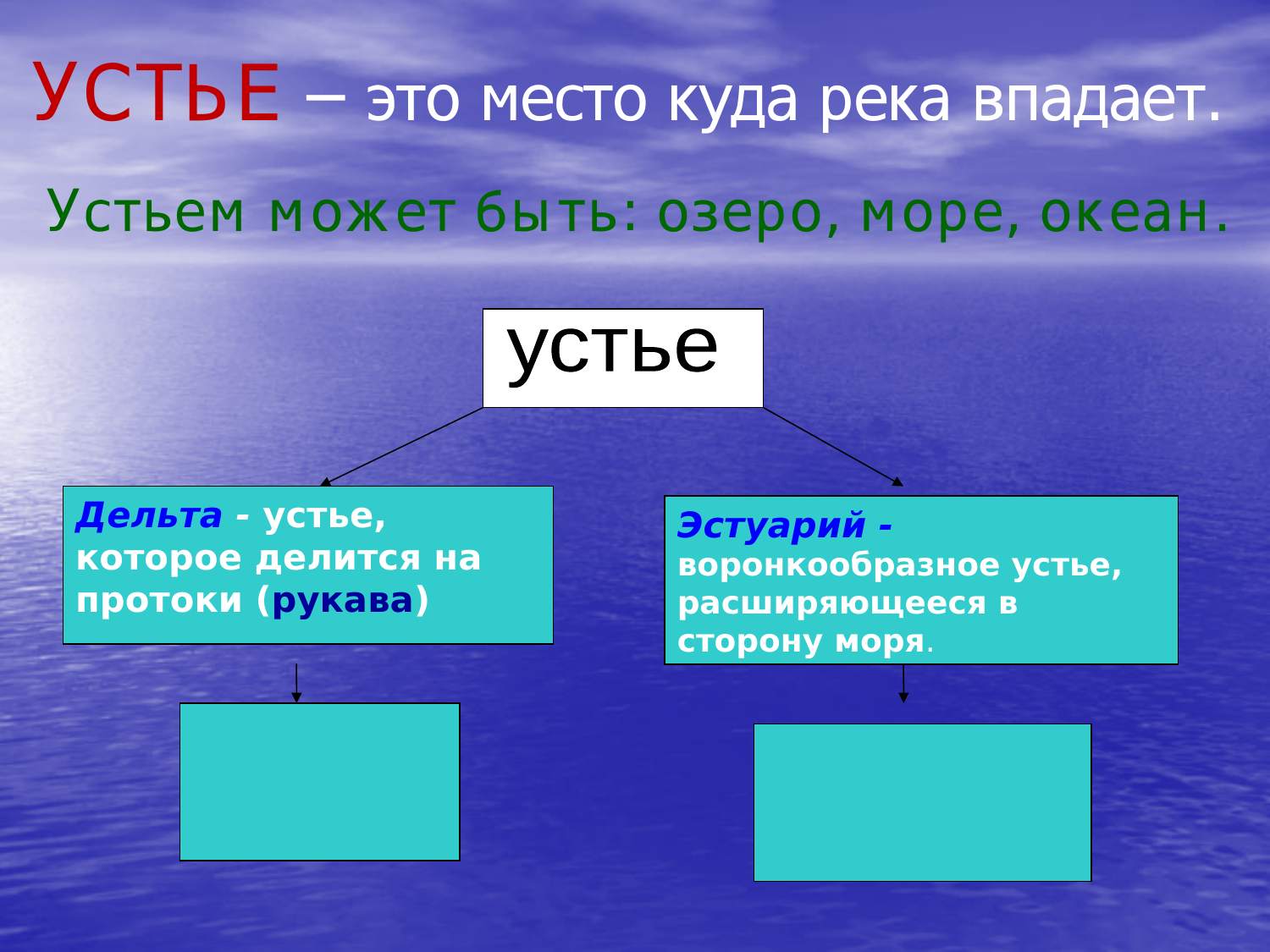

УСТЬЕ – это место куда река впадает.
Устьем может быть: озеро, море, океан.

устье

Дельта - устье, которое делится на протоки (рукава)
Эстуарий - воронкообразное устье, расширяющееся в сторону моря.